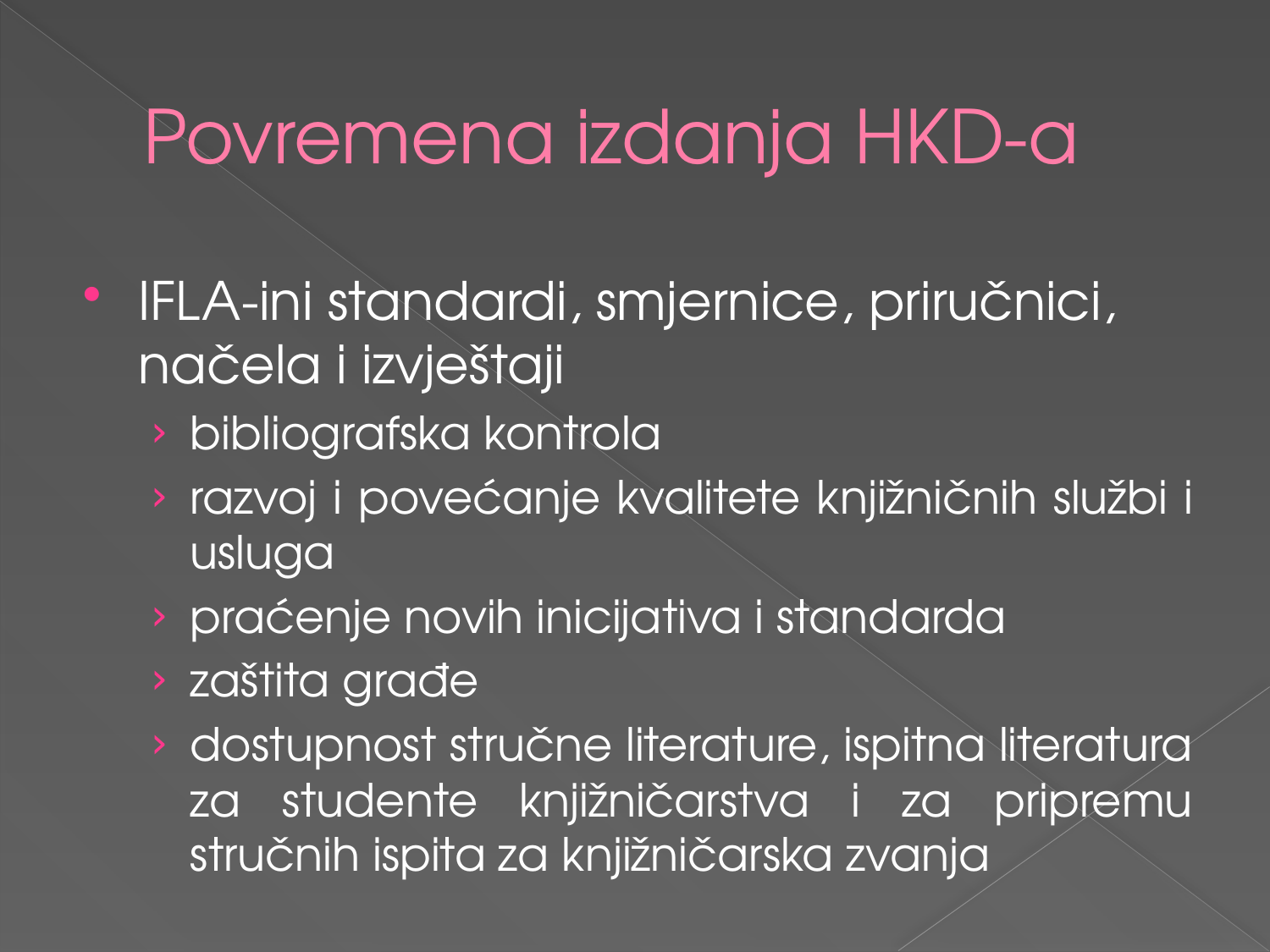

# Povremena izdanja HKD-a
IFLA-ini standardi, smjernice, priručnici, načela i izvještaji
bibliografska kontrola
razvoj i povećanje kvalitete knjižničnih službi i usluga
praćenje novih inicijativa i standarda
zaštita građe
dostupnost stručne literature, ispitna literatura za studente knjižničarstva i za pripremu stručnih ispita za knjižničarska zvanja